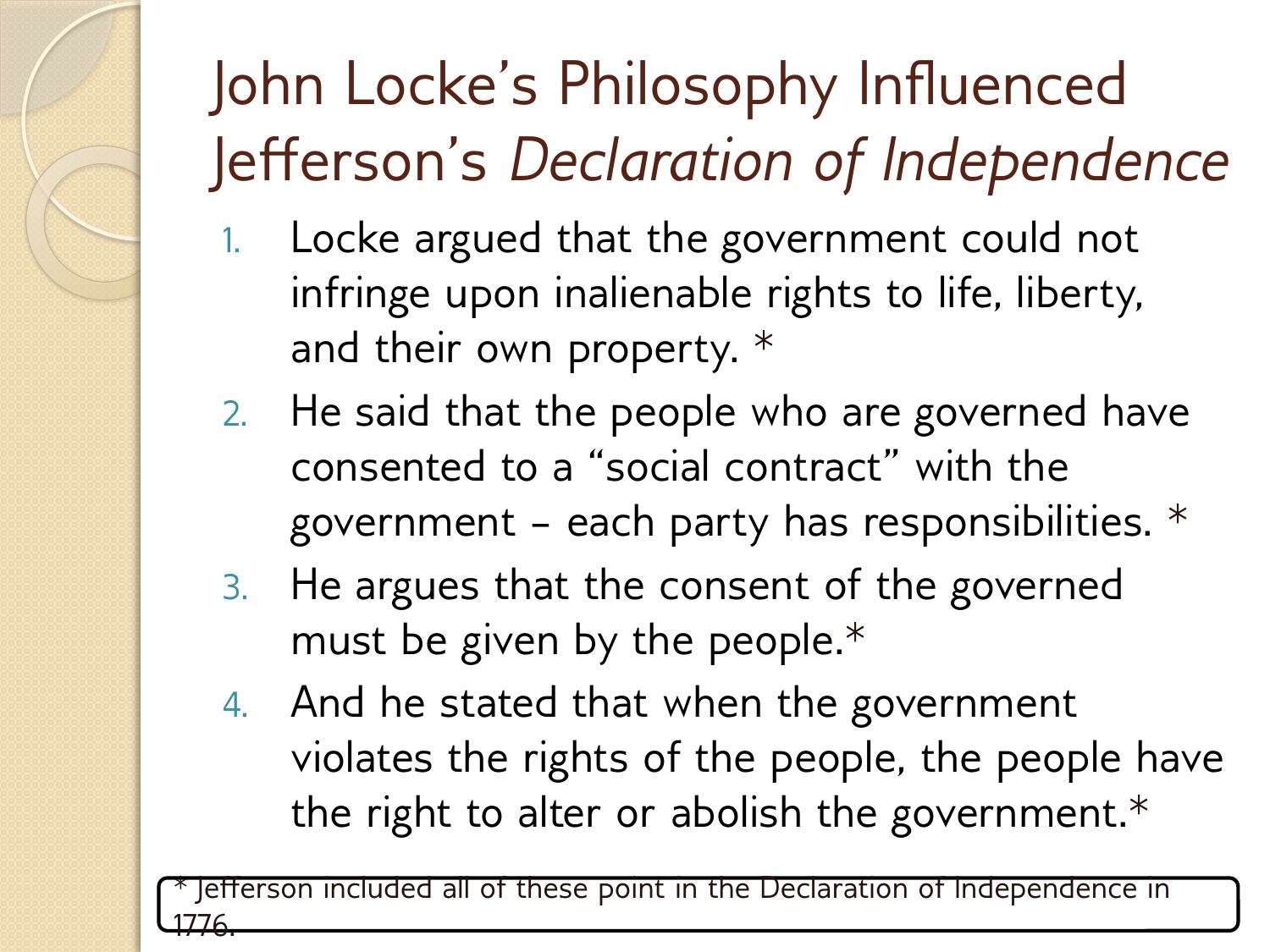

# John Locke’s Philosophy Influenced Jefferson’s Declaration of Independence
Locke argued that the government could not infringe upon inalienable rights to life, liberty, and their own property. *
He said that the people who are governed have consented to a “social contract” with the government – each party has responsibilities. *
He argues that the consent of the governed must be given by the people.*
And he stated that when the government violates the rights of the people, the people have the right to alter or abolish the government.*
* Jefferson included all of these point in the Declaration of Independence in 1776.